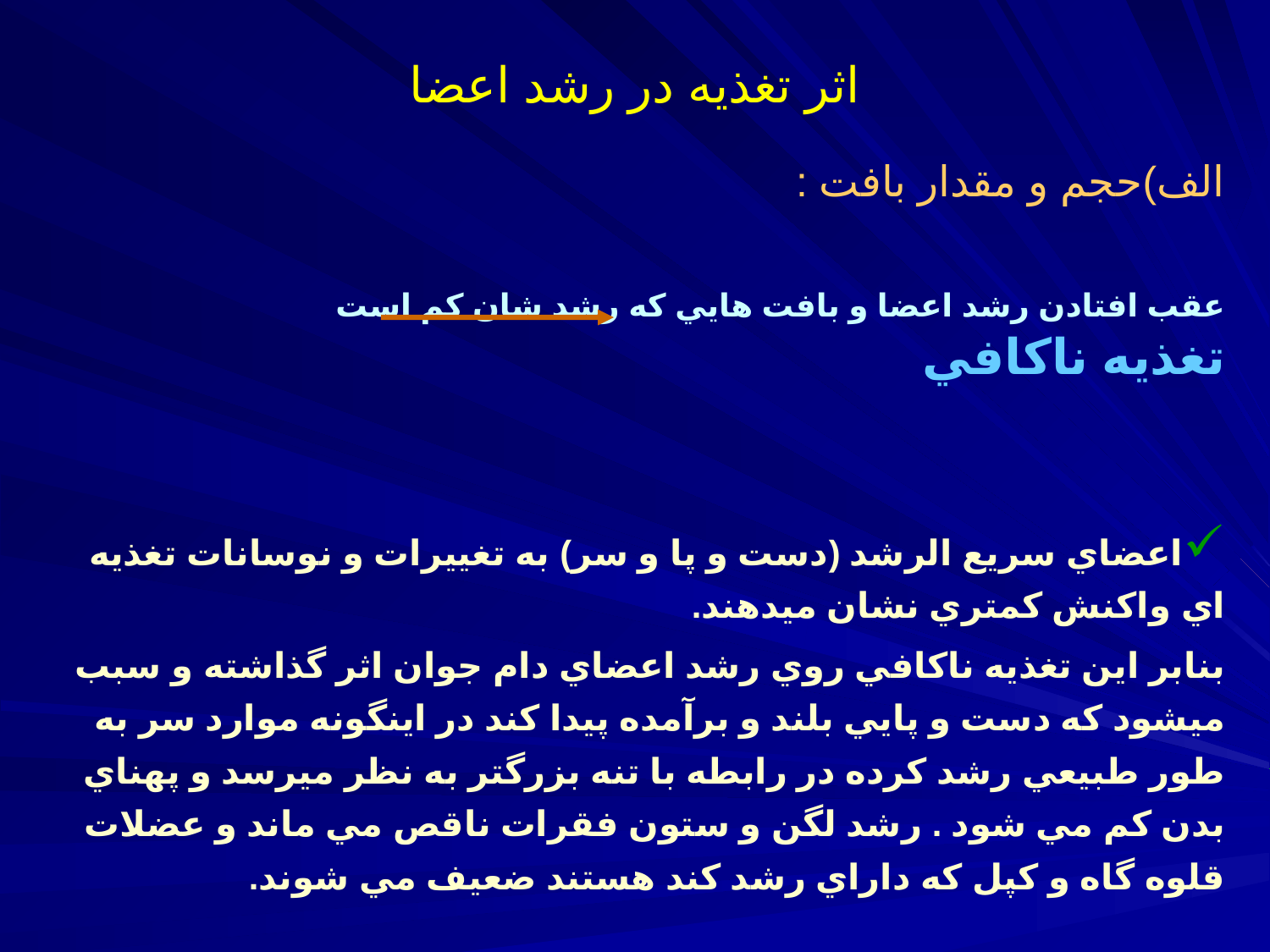

# اثر تغذيه در رشد اعضا
الف)حجم و مقدار بافت :

عقب افتادن رشد اعضا و بافت هايي كه رشد شان كم است                       تغذيه ناكافي

اعضاي سريع الرشد (دست و پا و سر) به تغييرات و نوسانات تغذيه اي واكنش كمتري نشان ميدهند.
بنابر اين تغذيه ناكافي روي رشد اعضاي دام جوان اثر گذاشته و سبب ميشود كه دست و پايي بلند و برآمده پيدا كند در اينگونه موارد سر به طور طبيعي رشد كرده در رابطه با تنه بزرگتر به نظر ميرسد و پهناي بدن كم مي شود . رشد لگن و ستون فقرات ناقص مي ماند و عضلات قلوه گاه و كپل كه داراي رشد كند هستند ضعيف مي شوند.